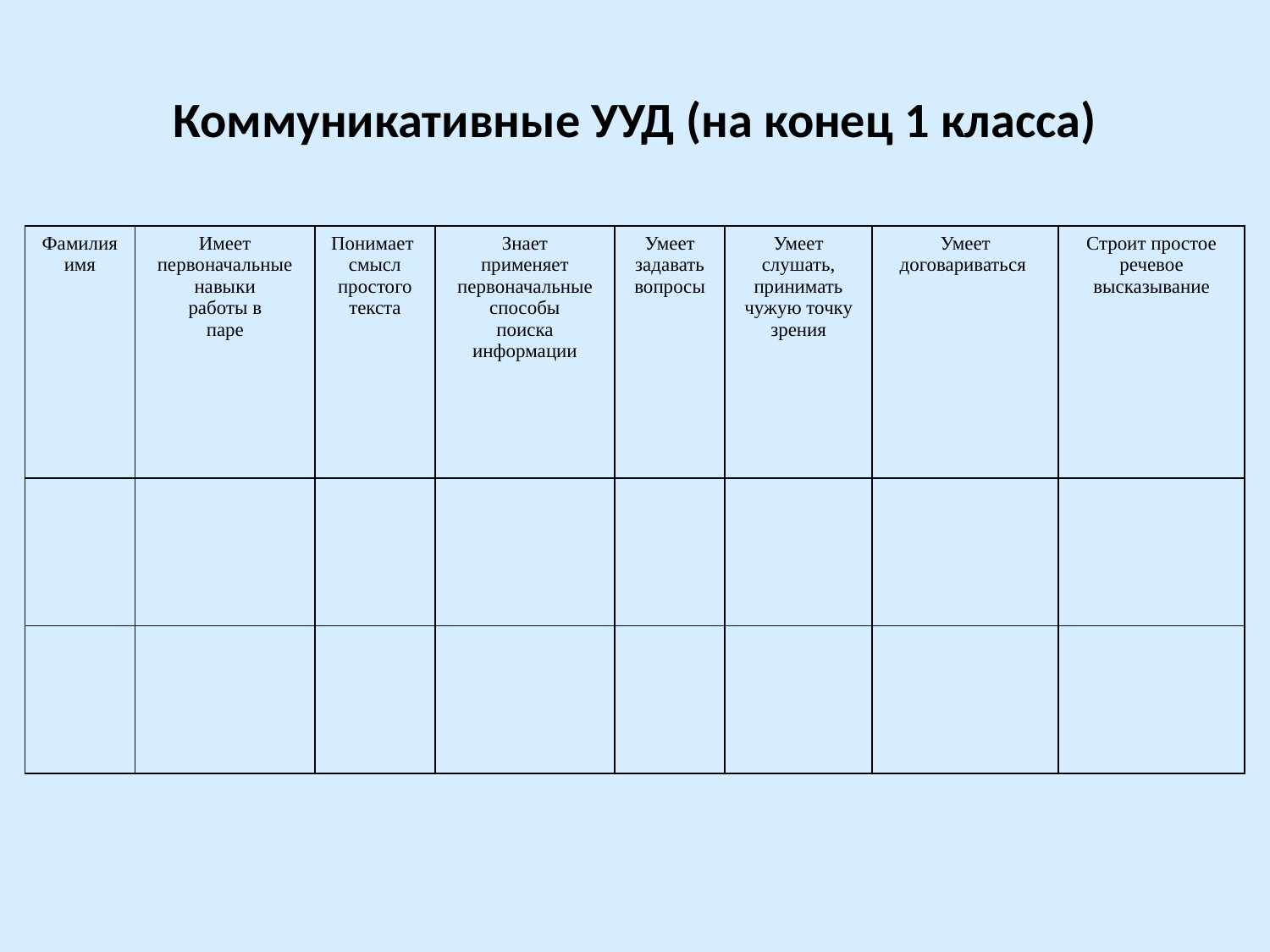

# Коммуникативные УУД (на конец 1 класса)
| Фамилия имя | Имеет первоначальные навыки работы в паре | Понимает смысл простого текста | Знает применяет первоначальные способы поиска информации | Умеет задавать вопросы | Умеет слушать, принимать чужую точку зрения | Умеет договариваться | Строит простое речевое высказывание |
| --- | --- | --- | --- | --- | --- | --- | --- |
|  |  |  |  |  |  |  |  |
|  |  |  |  |  |  |  |  |